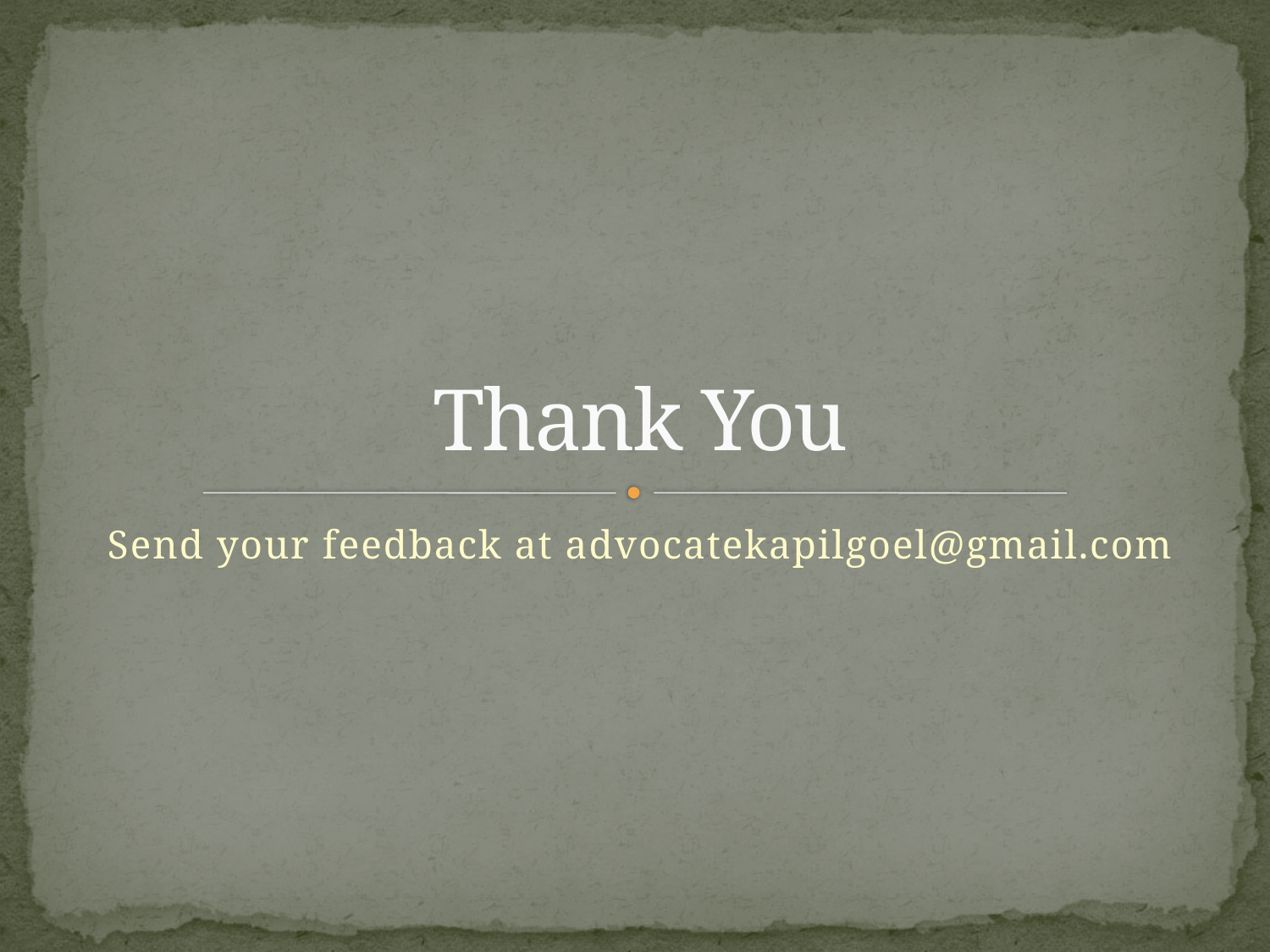

# Thank You
Send your feedback at advocatekapilgoel@gmail.com